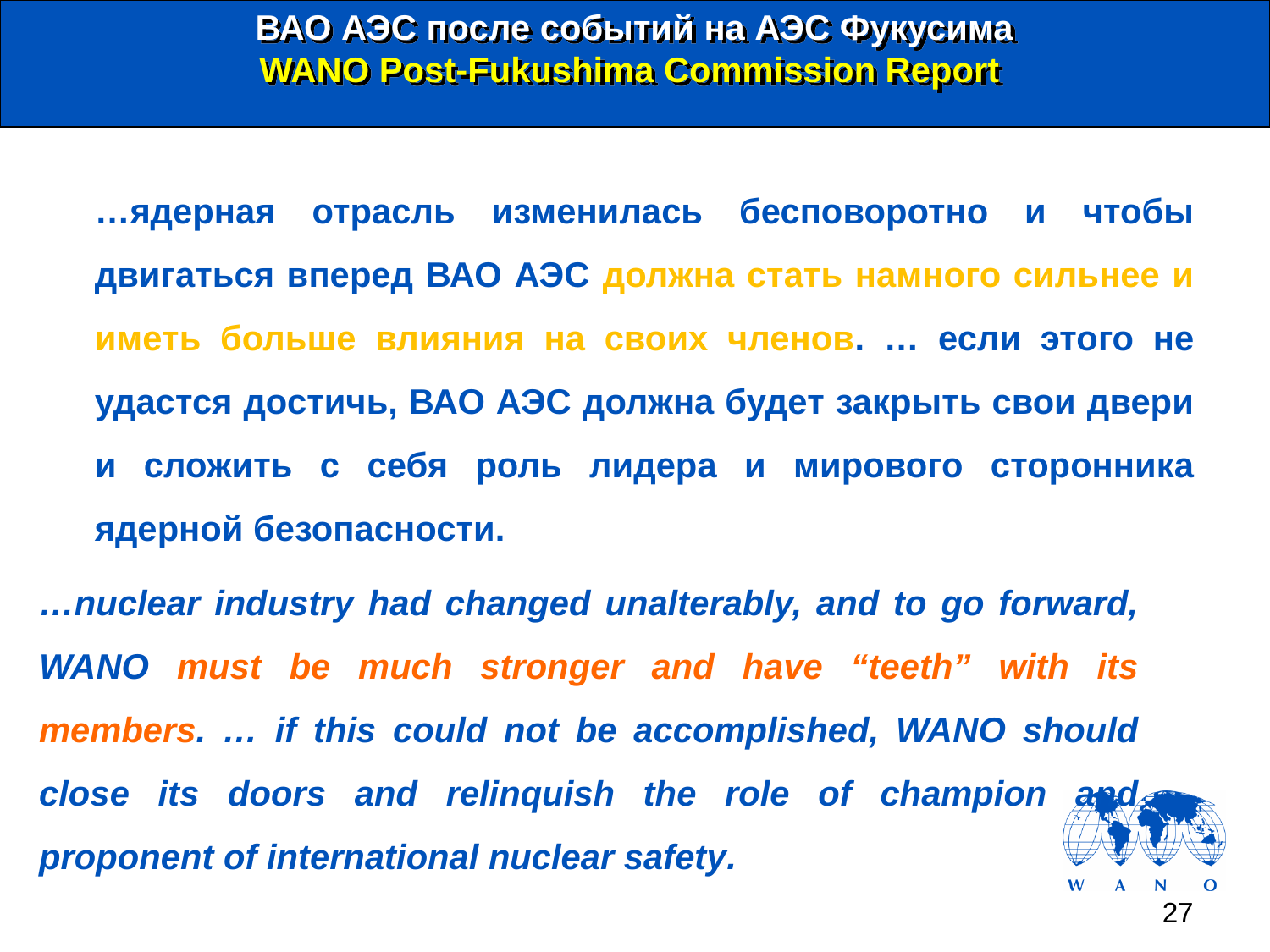

ВАО АЭС после событий на АЭС Фукусима
WANO Post-Fukushima Commission Report

…ядерная отрасль изменилась бесповоротно и чтобы двигаться вперед ВАО АЭС должна стать намного сильнее и иметь больше влияния на своих членов. … если этого не удастся достичь, ВАО АЭС должна будет закрыть свои двери и сложить с себя роль лидера и мирового сторонника ядерной безопасности.

…nuclear industry had changed unalterably, and to go forward, WANO must be much stronger and have “teeth” with its members. … if this could not be accomplished, WANO should close its doors and relinquish the role of champion and proponent of international nuclear safety.
27